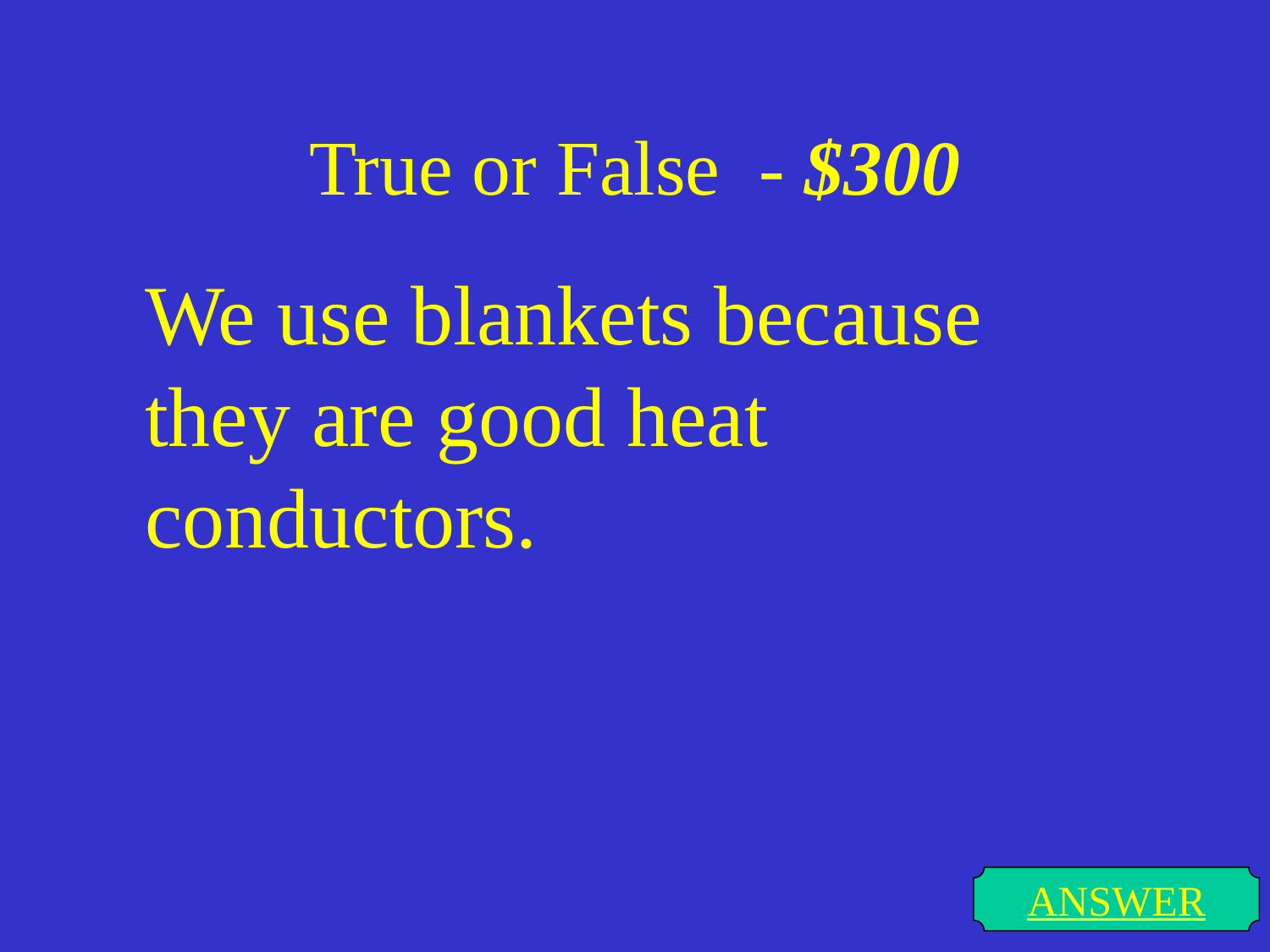

# True or False  - $300
We use blankets because they are good heat conductors.

ANSWER